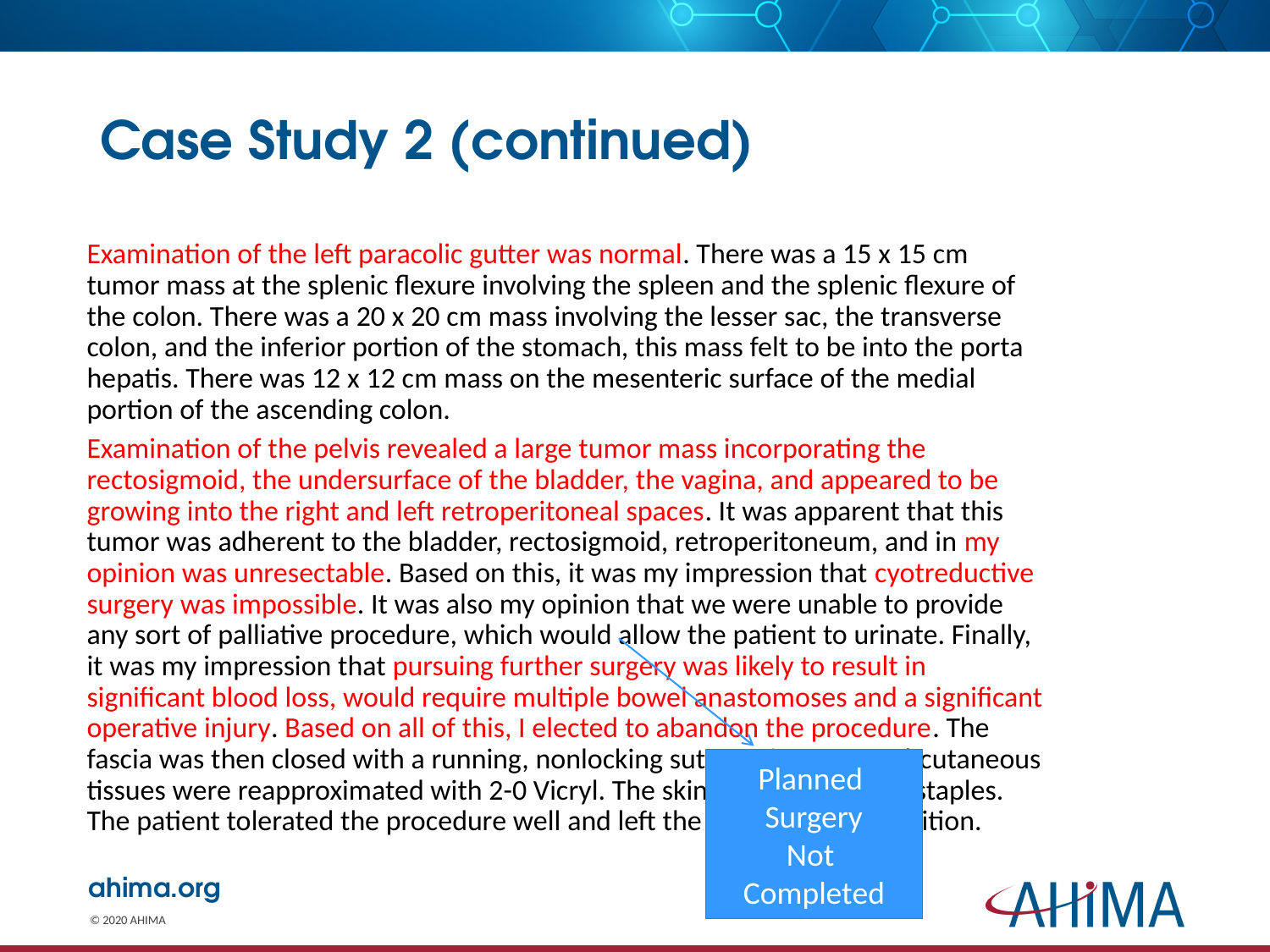

# Case Study 2 (continued)
Examination of the left paracolic gutter was normal. There was a 15 x 15 cm tumor mass at the splenic flexure involving the spleen and the splenic flexure of the colon. There was a 20 x 20 cm mass involving the lesser sac, the transverse colon, and the inferior portion of the stomach, this mass felt to be into the porta hepatis. There was 12 x 12 cm mass on the mesenteric surface of the medial portion of the ascending colon.
Examination of the pelvis revealed a large tumor mass incorporating the rectosigmoid, the undersurface of the bladder, the vagina, and appeared to be growing into the right and left retroperitoneal spaces. It was apparent that this tumor was adherent to the bladder, rectosigmoid, retroperitoneum, and in my opinion was unresectable. Based on this, it was my impression that cyotreductive surgery was impossible. It was also my opinion that we were unable to provide any sort of palliative procedure, which would allow the patient to urinate. Finally, it was my impression that pursuing further surgery was likely to result in significant blood loss, would require multiple bowel anastomoses and a significant operative injury. Based on all of this, I elected to abandon the procedure. The fascia was then closed with a running, nonlocking suture of #1 PDS. Subcutaneous tissues were reapproximated with 2-0 Vicryl. The skin was closed using staples. The patient tolerated the procedure well and left the suite in good condition.

Planned
Surgery
Not
Completed